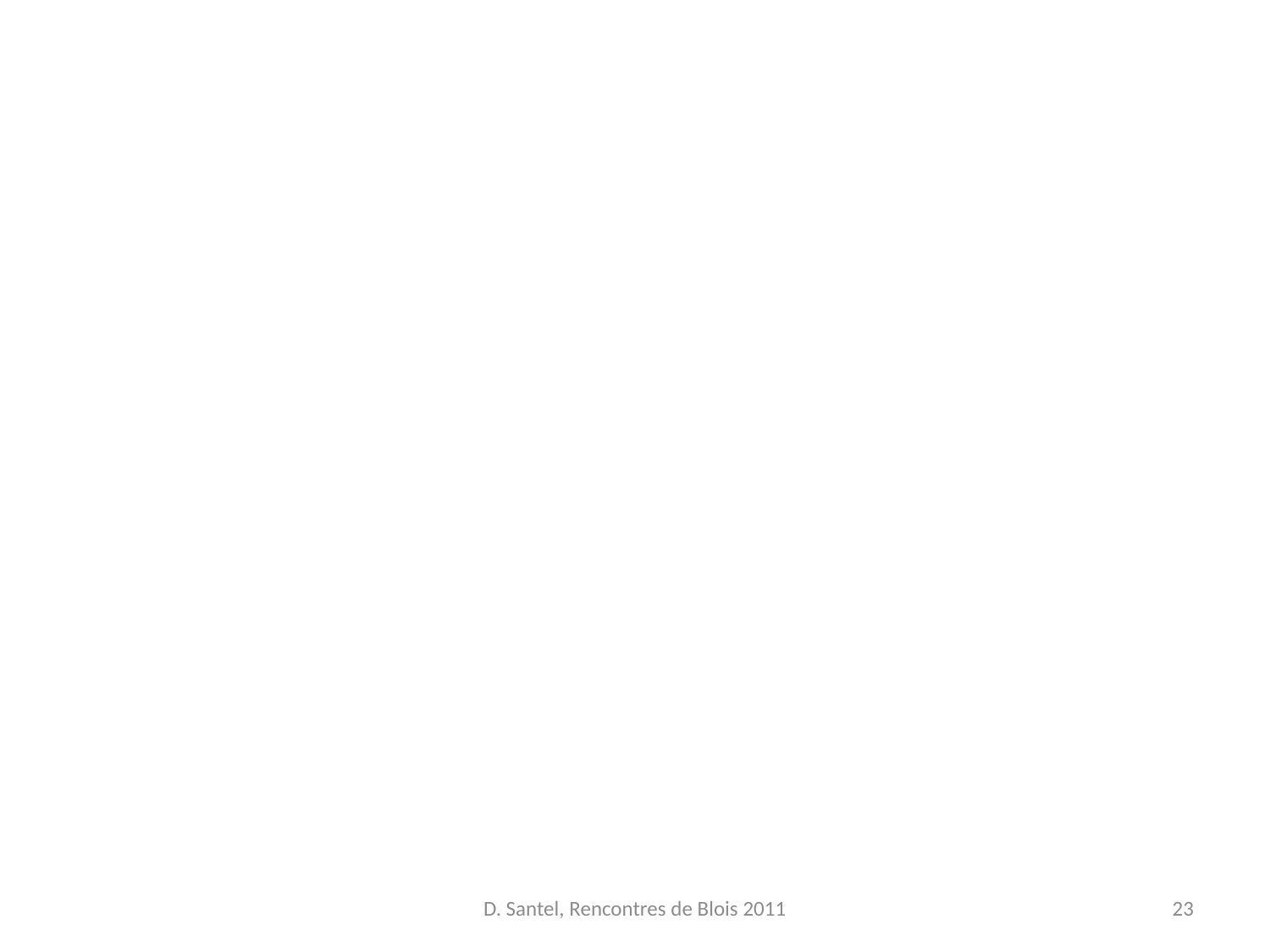

D. Santel, Rencontres de Blois 2011
23